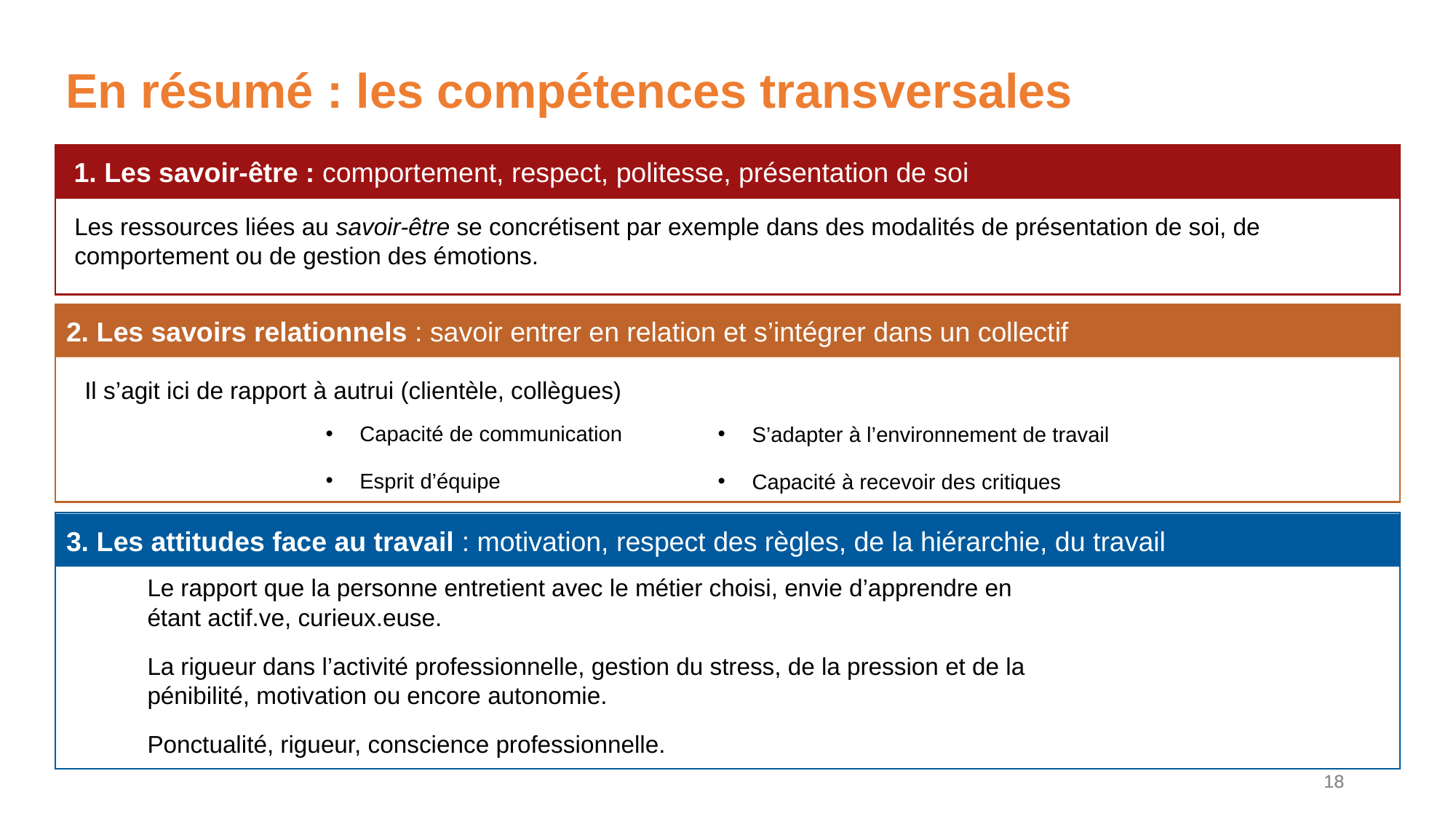

# En résumé : les compétences transversales
 1. Les savoir-être : comportement, respect, politesse, présentation de soi

Les ressources liées au savoir-être se concrétisent par exemple dans des modalités de présentation de soi, de comportement ou de gestion des émotions.
2. Les savoirs relationnels : savoir entrer en relation et s’intégrer dans un collectif

Capacité de communication

Esprit d’équipe
S’adapter à l’environnement de travail

Capacité à recevoir des critiques

3. Les attitudes face au travail : motivation, respect des règles, de la hiérarchie, du travail
Le rapport que la personne entretient avec le métier choisi, envie d’apprendre en étant actif.ve, curieux.euse.

La rigueur dans l’activité professionnelle, gestion du stress, de la pression et de la pénibilité, motivation ou encore autonomie.

Ponctualité, rigueur, conscience professionnelle.
Il s’agit ici de rapport à autrui (clientèle, collègues)
18